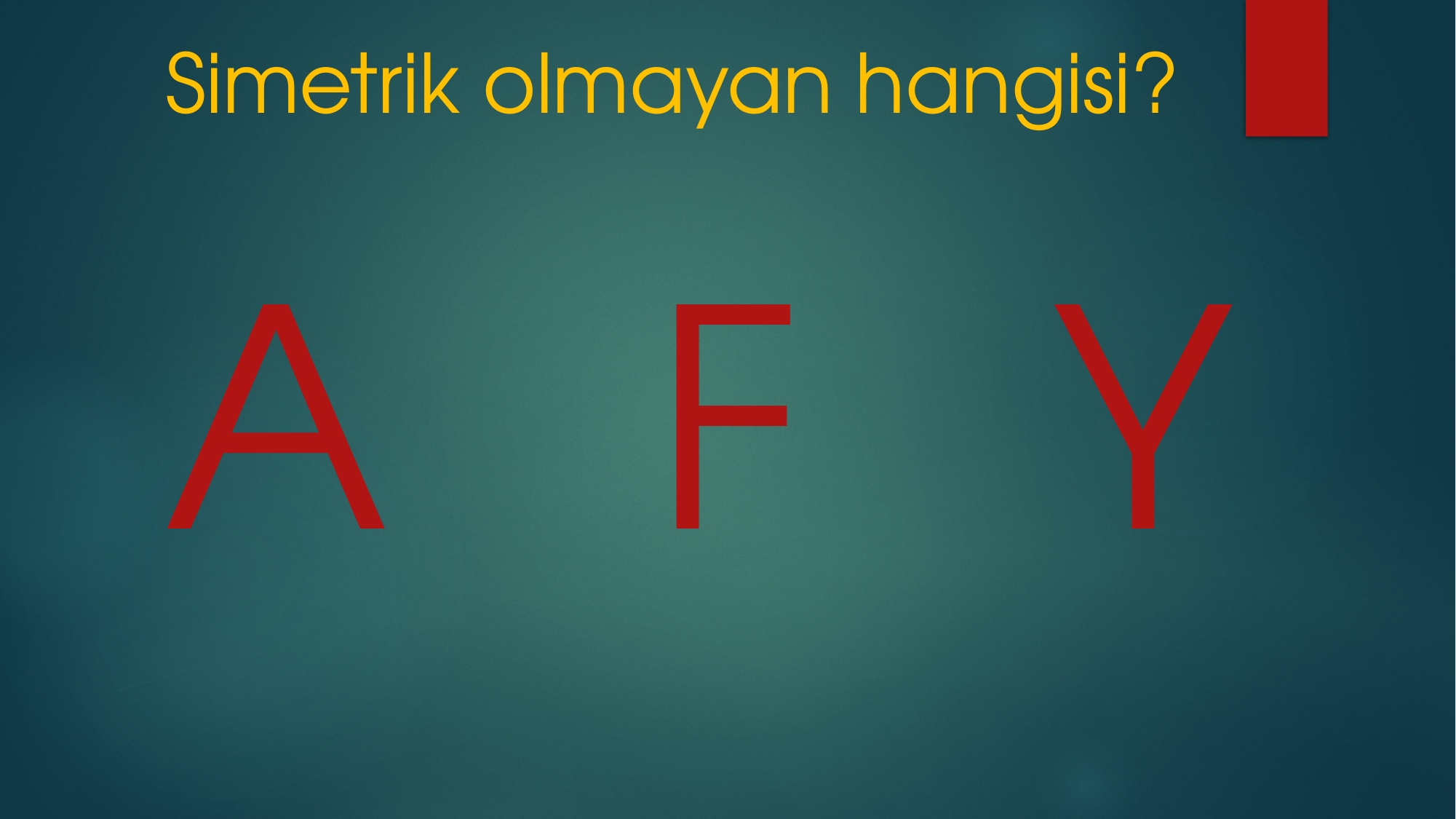

# Simetrik olmayan hangisi?
Y
F
A